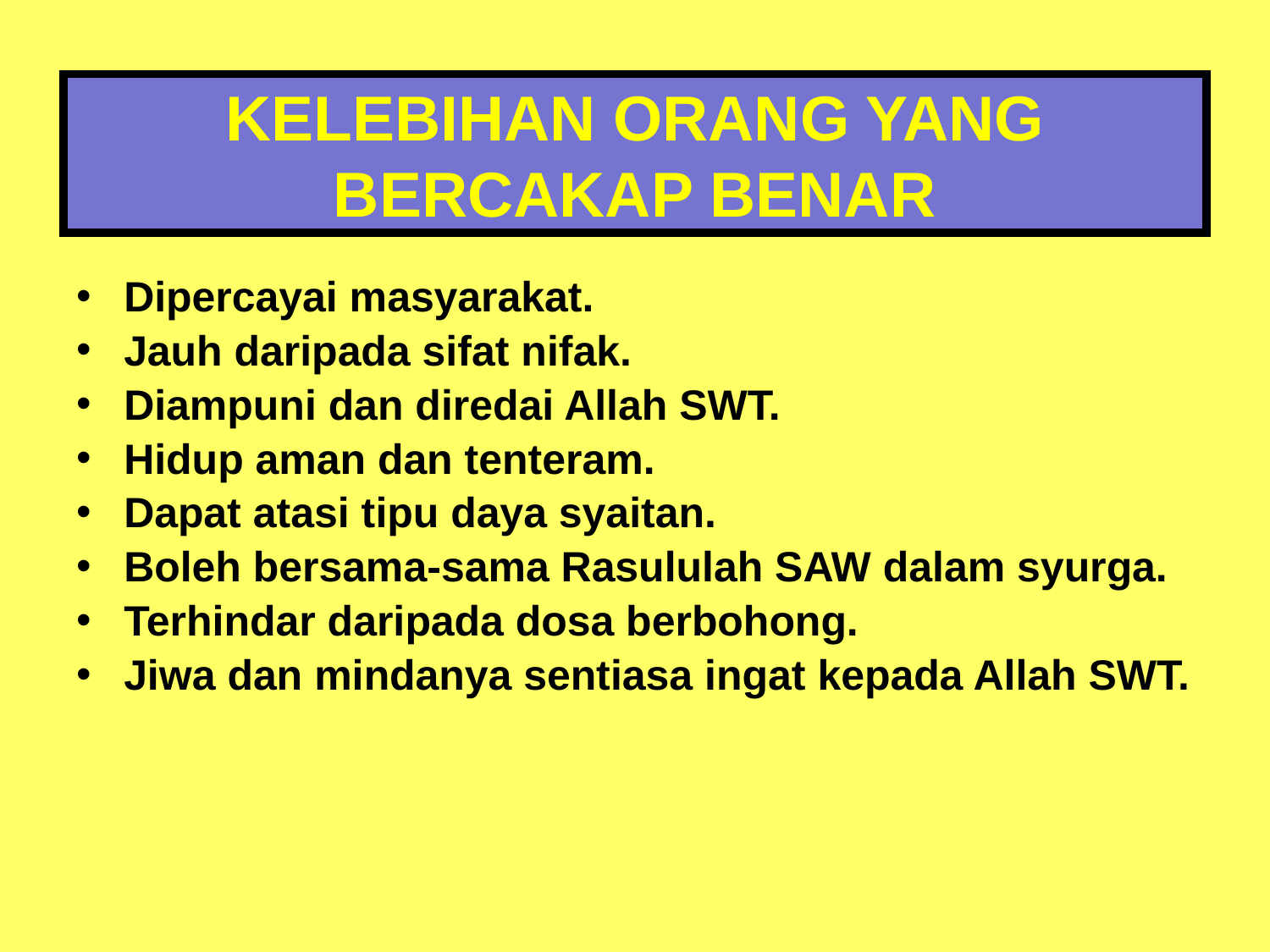

KELEBIHAN ORANG YANG BERCAKAP BENAR

Dipercayai masyarakat.
Jauh daripada sifat nifak.
Diampuni dan diredai Allah SWT.
Hidup aman dan tenteram.
Dapat atasi tipu daya syaitan.
Boleh bersama-sama Rasululah SAW dalam syurga.
Terhindar daripada dosa berbohong.
Jiwa dan mindanya sentiasa ingat kepada Allah SWT.